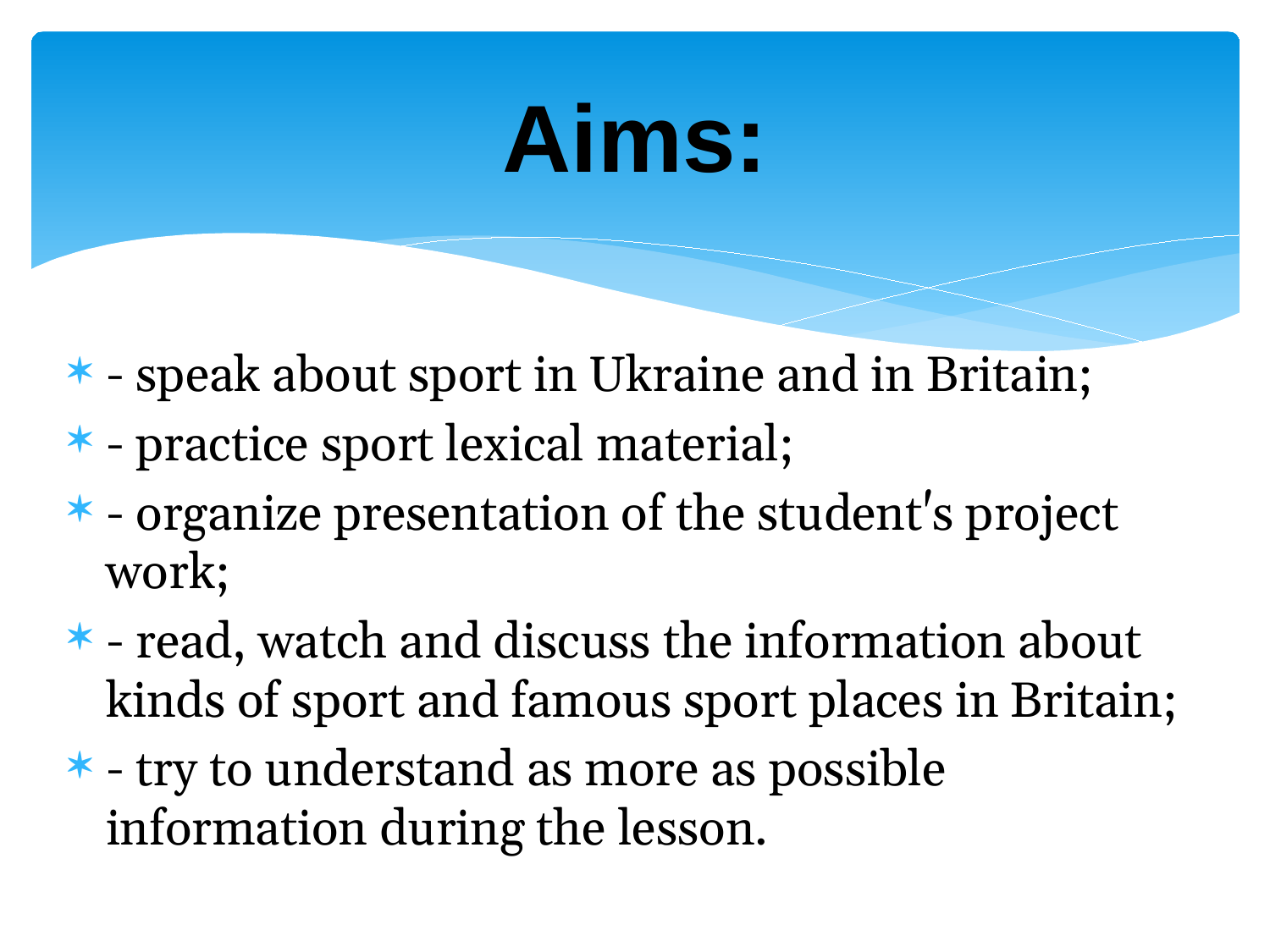

# Aims:
- speak about sport in Ukraine and in Britain;
- practice sport lexical material;
- organize presentation of the student's project work;
- read, watch and discuss the information about kinds of sport and famous sport places in Britain;
- try to understand as more as possible information during the lesson.